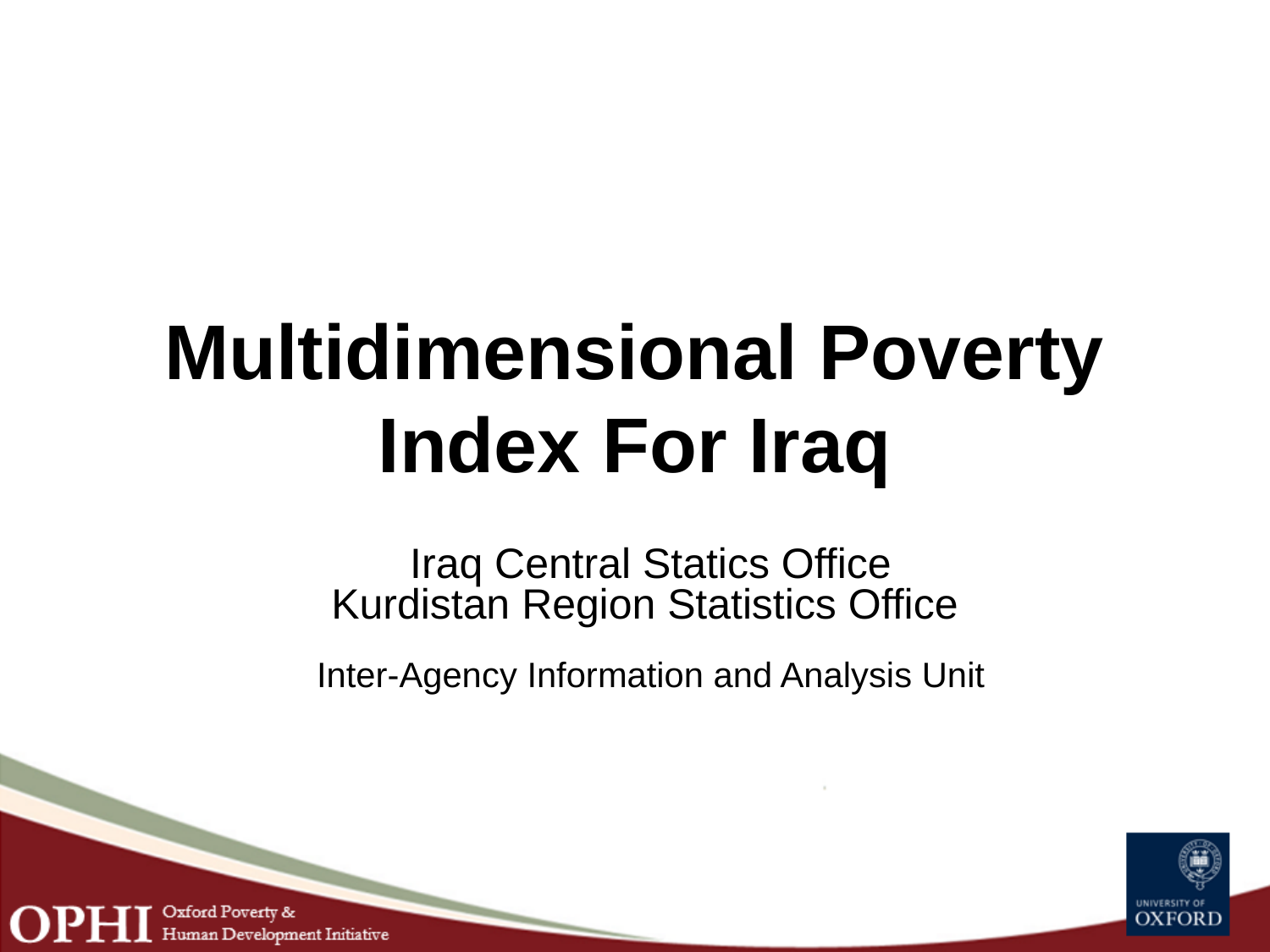

# Multidimensional Poverty Index For Iraq
Iraq Central Statics Office
Kurdistan Region Statistics Office

Inter-Agency Information and Analysis Unit